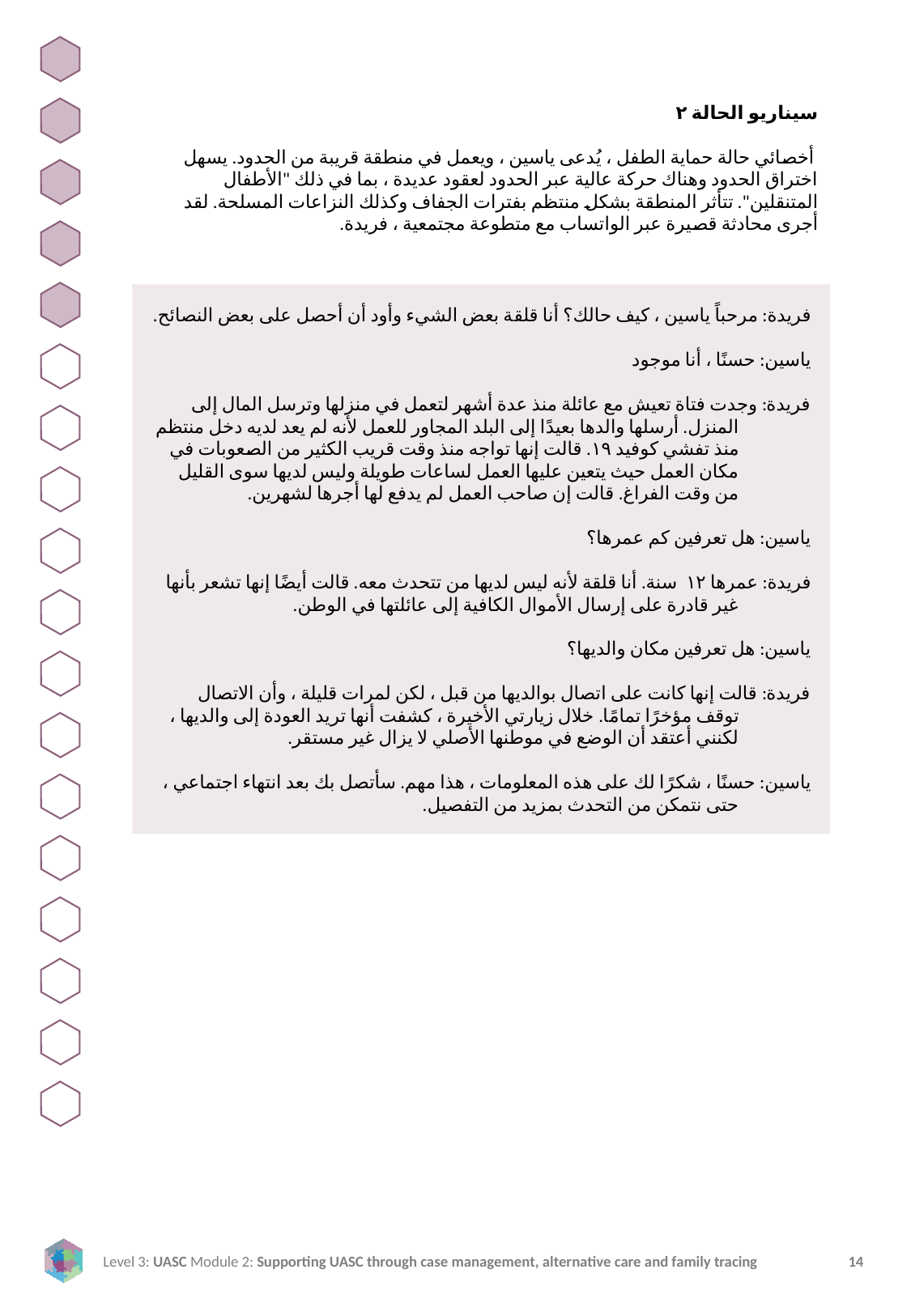

سيناريو الحالة ٢

 أخصائي حالة حماية الطفل ، يُدعى ياسين ، ويعمل في منطقة قريبة من الحدود. يسهل اختراق الحدود وهناك حركة عالية عبر الحدود لعقود عديدة ، بما في ذلك "الأطفال المتنقلين". تتأثر المنطقة بشكل منتظم بفترات الجفاف وكذلك النزاعات المسلحة. لقد أجرى محادثة قصيرة عبر الواتساب مع متطوعة مجتمعية ، فريدة.

فريدة: مرحباً ياسين ، كيف حالك؟ أنا قلقة بعض الشيء وأود أن أحصل على بعض النصائح.

ياسين: حسنًا ، أنا موجود

فريدة: وجدت فتاة تعيش مع عائلة منذ عدة أشهر لتعمل في منزلها وترسل المال إلى المنزل. أرسلها والدها بعيدًا إلى البلد المجاور للعمل لأنه لم يعد لديه دخل منتظم منذ تفشي كوفيد ١٩. قالت إنها تواجه منذ وقت قريب الكثير من الصعوبات في مكان العمل حيث يتعين عليها العمل لساعات طويلة وليس لديها سوى القليل من وقت الفراغ. قالت إن صاحب العمل لم يدفع لها أجرها لشهرين.

ياسين: هل تعرفين كم عمرها؟

فريدة: عمرها ١٢  سنة. أنا قلقة لأنه ليس لديها من تتحدث معه. قالت أيضًا إنها تشعر بأنها غير قادرة على إرسال الأموال الكافية إلى عائلتها في الوطن.

ياسين: هل تعرفين مكان والديها؟

فريدة: قالت إنها كانت على اتصال بوالديها من قبل ، لكن لمرات قليلة ، وأن الاتصال توقف مؤخرًا تمامًا. خلال زيارتي الأخيرة ، كشفت أنها تريد العودة إلى والديها ، لكنني أعتقد أن الوضع في موطنها الأصلي لا يزال غير مستقر.

ياسين: حسنًا ، شكرًا لك على هذه المعلومات ، هذا مهم. سأتصل بك بعد انتهاء اجتماعي ، حتى نتمكن من التحدث بمزيد من التفصيل.